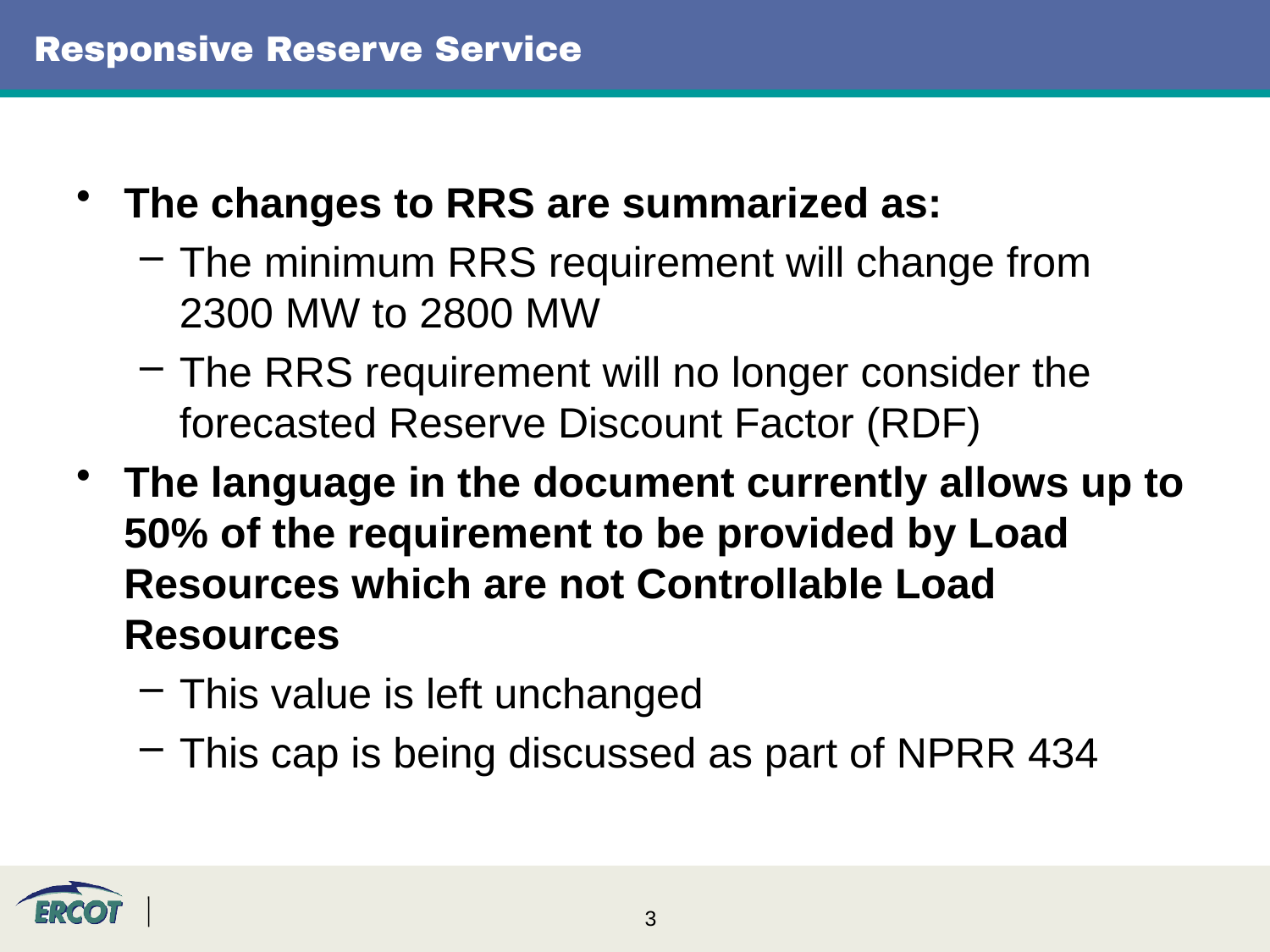

# Responsive Reserve Service
The changes to RRS are summarized as:
The minimum RRS requirement will change from 2300 MW to 2800 MW
The RRS requirement will no longer consider the forecasted Reserve Discount Factor (RDF)
The language in the document currently allows up to 50% of the requirement to be provided by Load Resources which are not Controllable Load Resources
This value is left unchanged
This cap is being discussed as part of NPRR 434